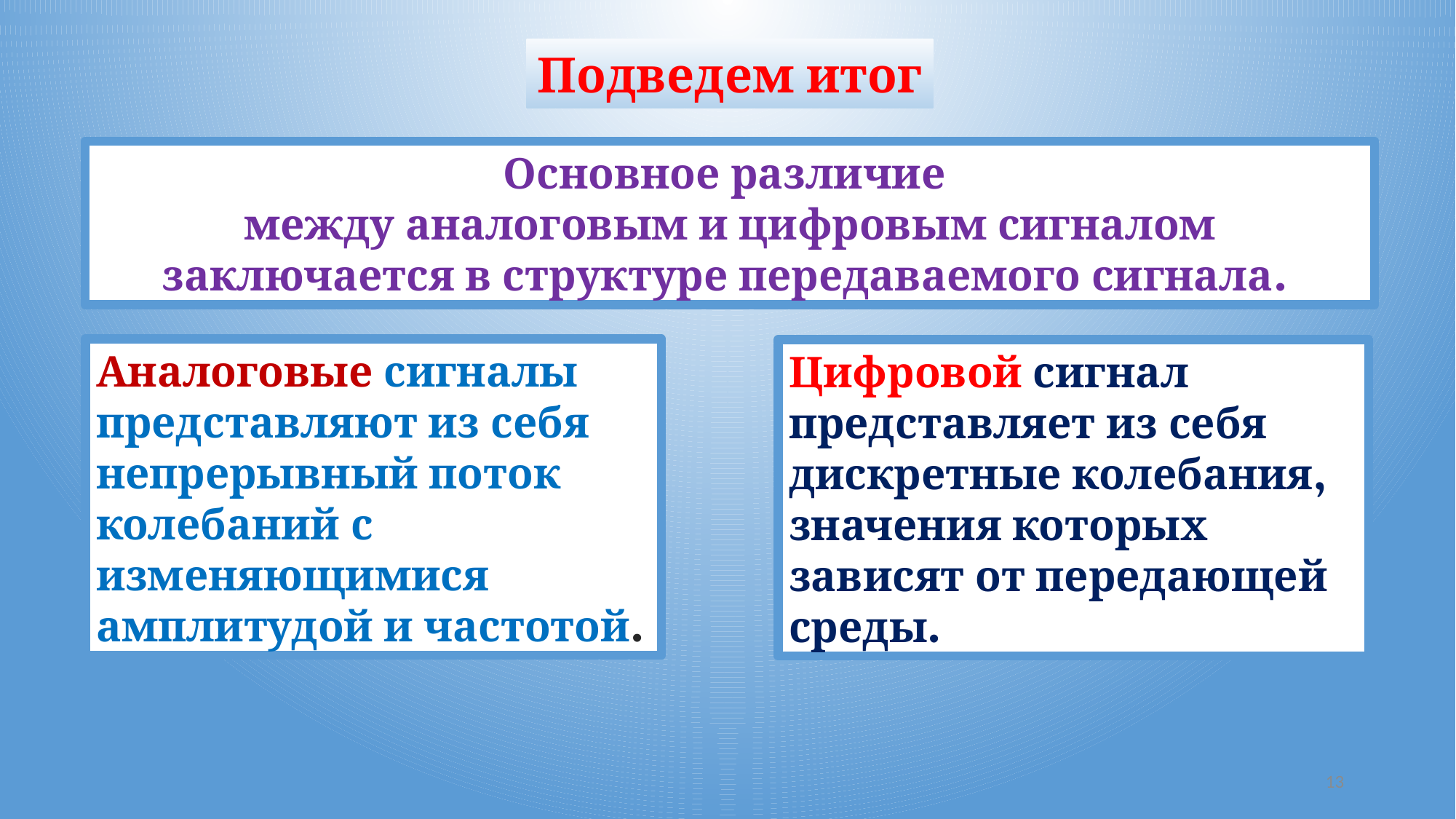

Подведем итог
Основное различие
между аналоговым и цифровым сигналом заключается в структуре передаваемого сигнала.
Аналоговые сигналы представляют из себя непрерывный поток колебаний с изменяющимися амплитудой и частотой.
Цифровой сигнал представляет из себя дискретные колебания, значения которых зависят от передающей среды.
13